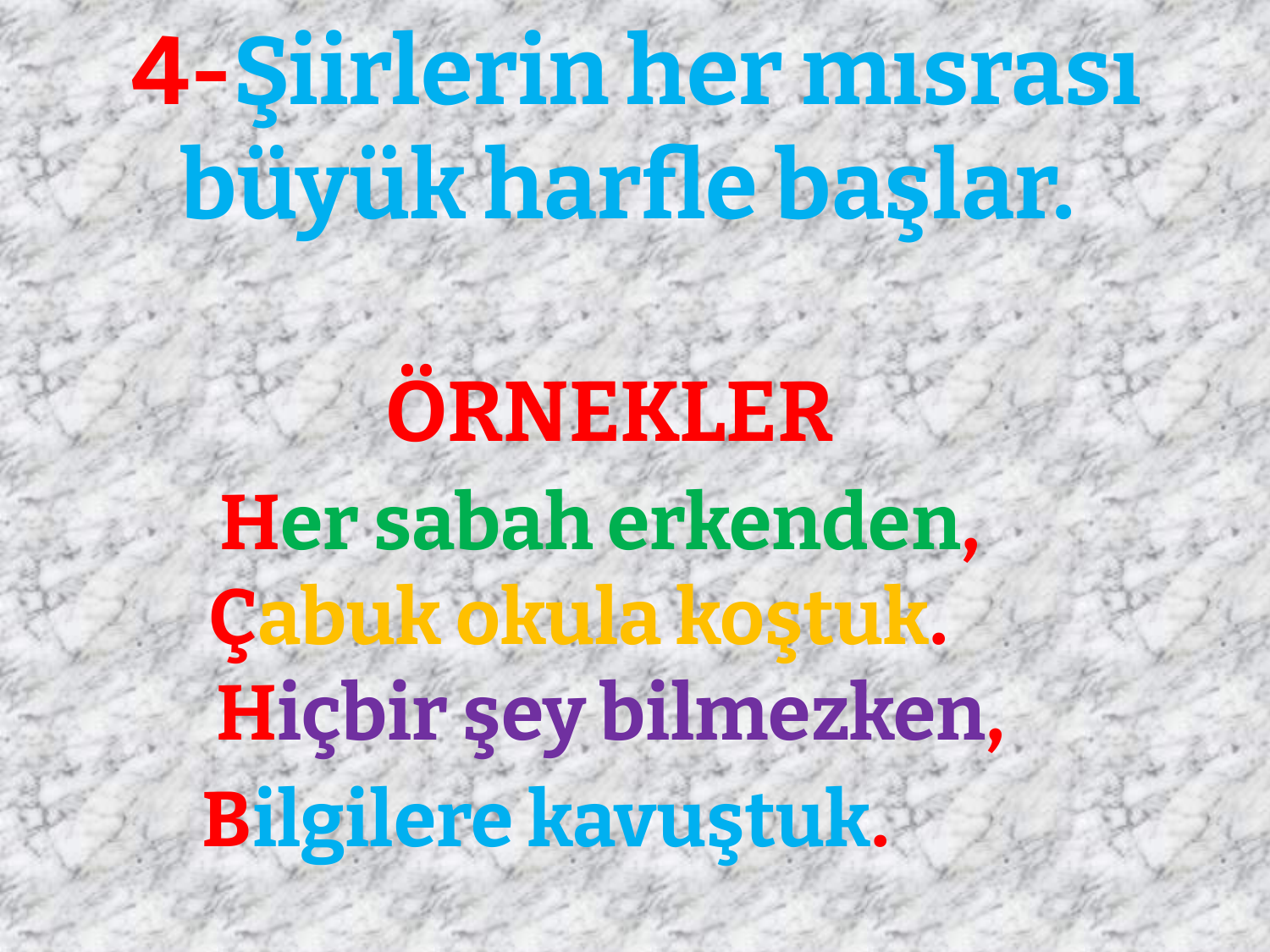

4-Şiirlerin her mısrası büyük harfle başlar.
ÖRNEKLER
Her sabah erkenden,
Çabuk okula koştuk.
Hiçbir şey bilmezken,
Bilgilere kavuştuk.